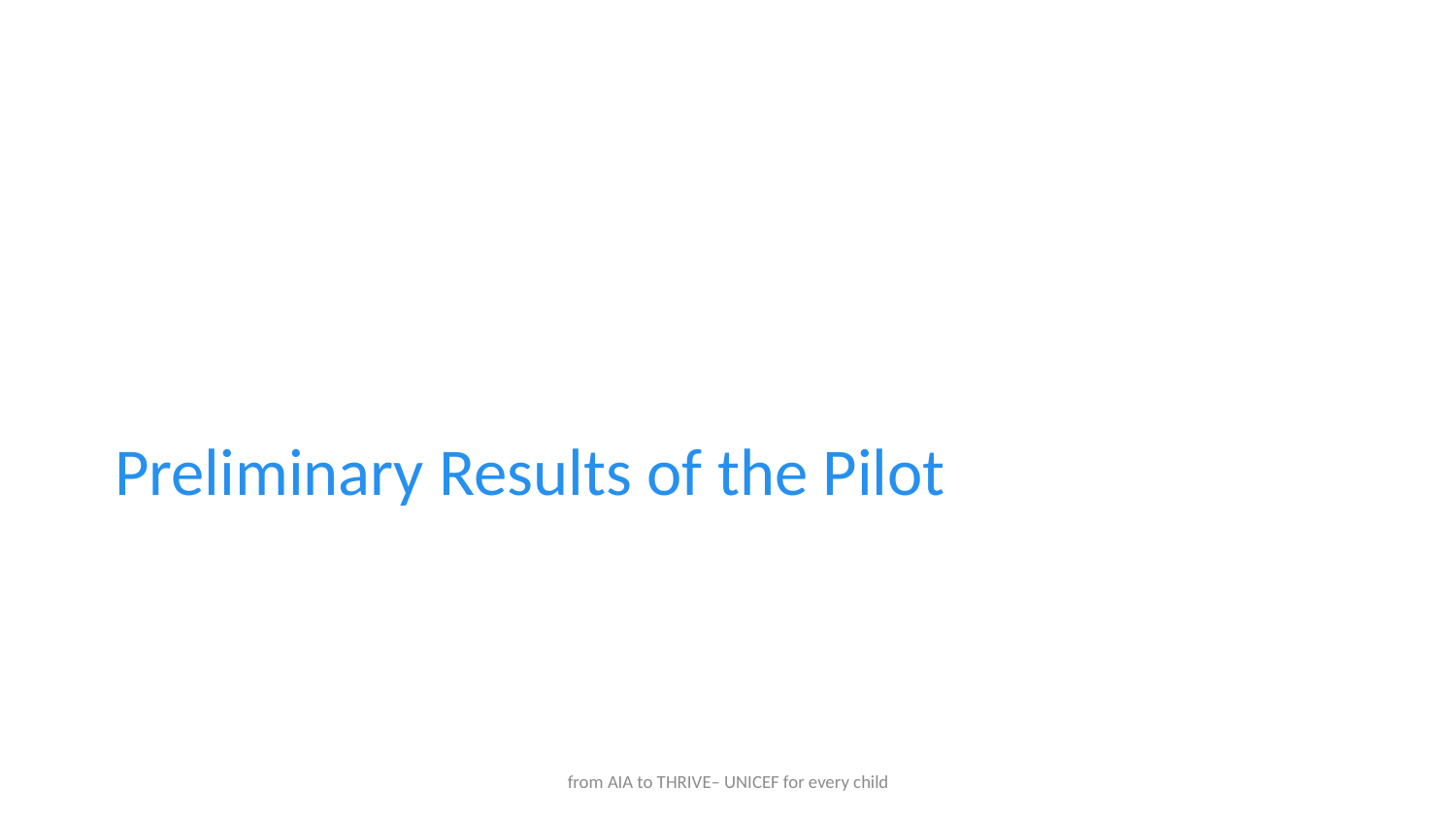

# Preliminary Results of the Pilot
from AIA to THRIVE– UNICEF for every child